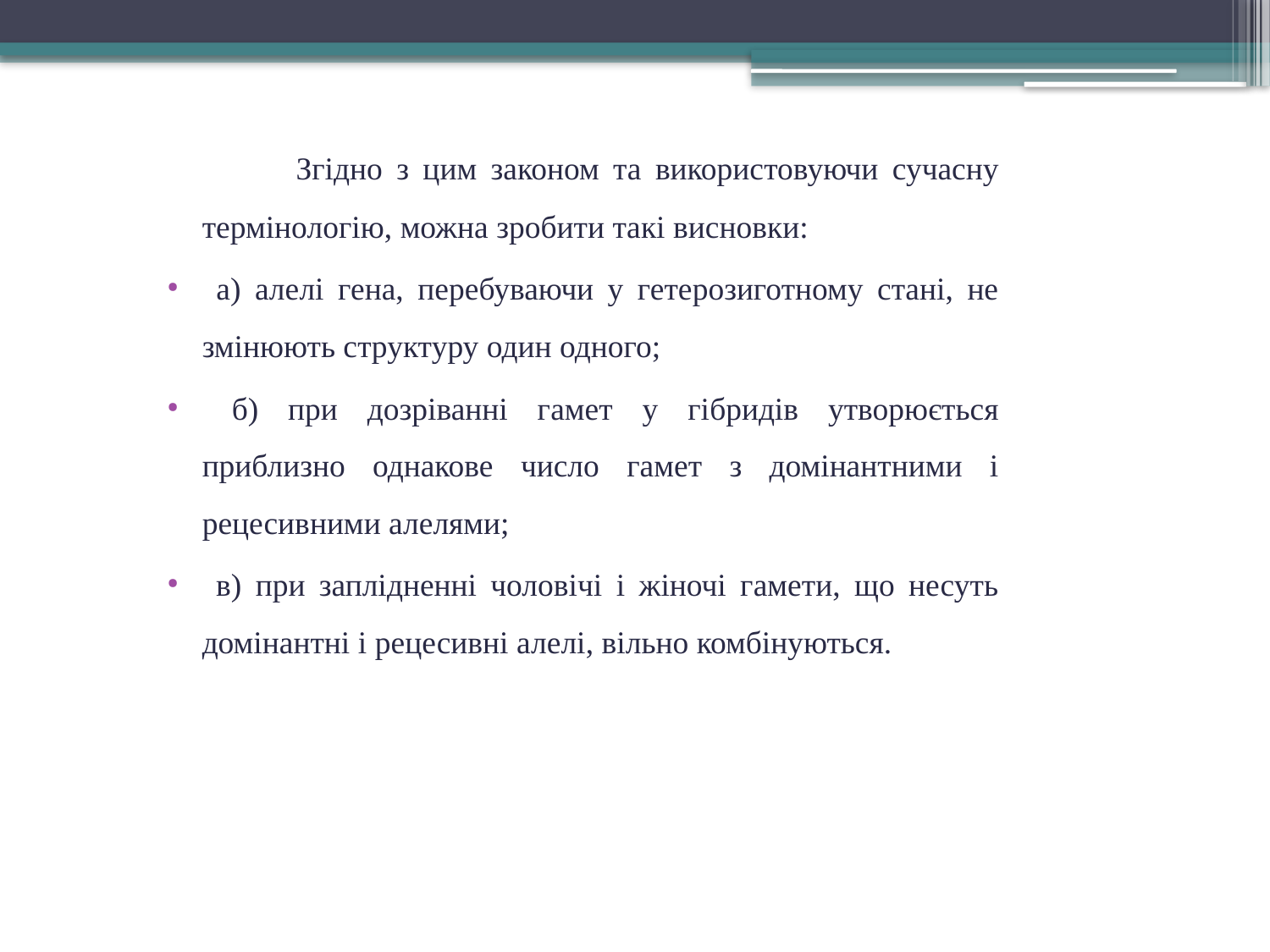

Згідно з цим законом та використовуючи сучасну термінологію, можна зробити такі висновки:
 а) алелі гена, перебуваючи у гетерозиготному стані, не змінюють структуру один одного;
 б) при дозріванні гамет у гібридів утворюється приблизно однакове число гамет з домінантними і рецесивними алелями;
 в) при заплідненні чоловічі і жіночі гамети, що несуть домінантні і рецесивні алелі, вільно комбінуються.